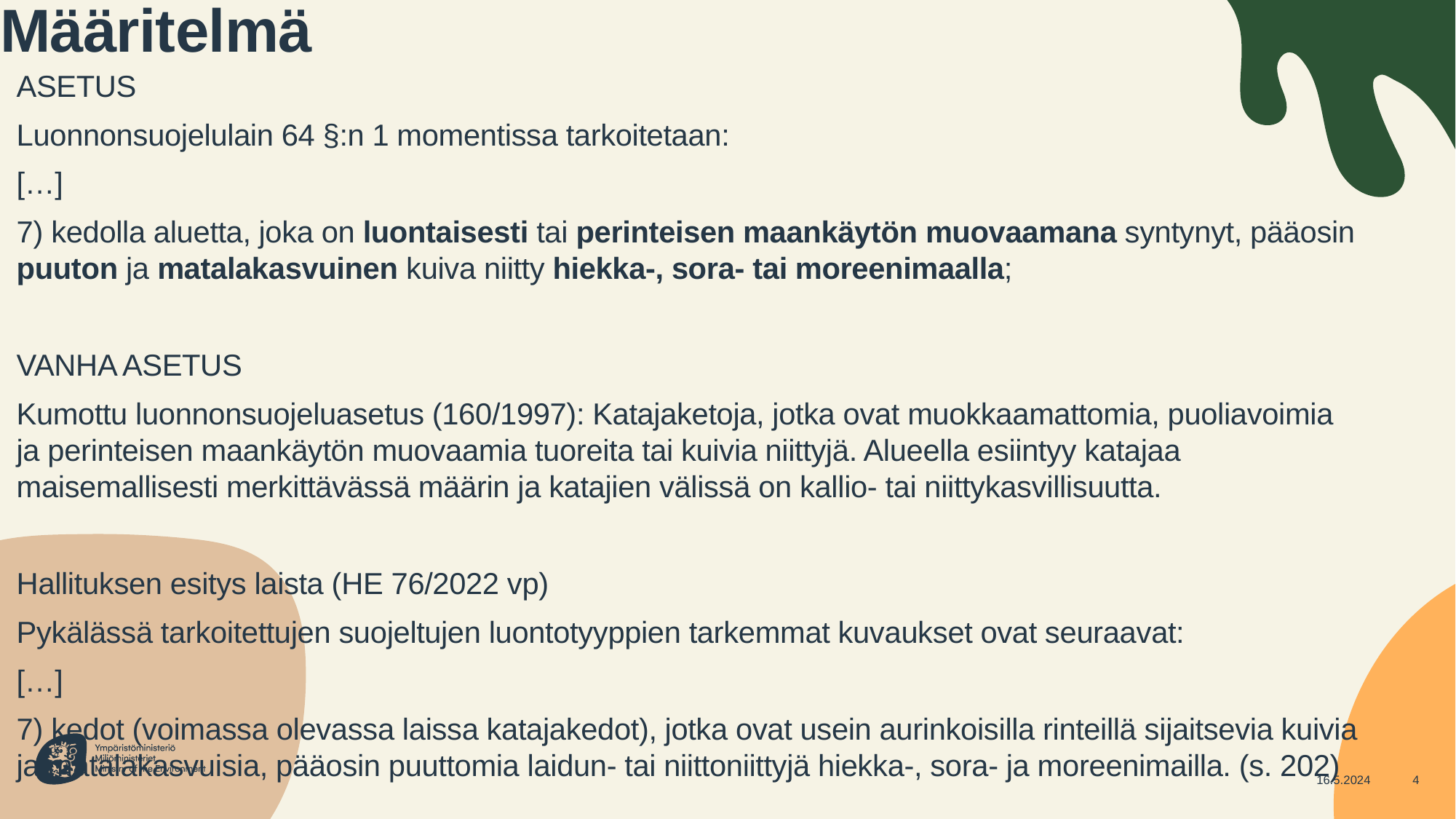

# Määritelmä
ASETUS
Luonnonsuojelulain 64 §:n 1 momentissa tarkoitetaan:
[…]
7) kedolla aluetta, joka on luontaisesti tai perinteisen maankäytön muovaamana syntynyt, pääosin puuton ja matalakasvuinen kuiva niitty hiekka-, sora- tai moreenimaalla;

VANHA ASETUS
Kumottu luonnonsuojeluasetus (160/1997): Katajaketoja, jotka ovat muokkaamattomia, puoliavoimia ja perinteisen maankäytön muovaamia tuoreita tai kuivia niittyjä. Alueella esiintyy katajaa maisemallisesti merkittävässä määrin ja katajien välissä on kallio- tai niittykasvillisuutta.

Hallituksen esitys laista (HE 76/2022 vp)
Pykälässä tarkoitettujen suojeltujen luontotyyppien tarkemmat kuvaukset ovat seuraavat:
[…]
7) kedot (voimassa olevassa laissa katajakedot), jotka ovat usein aurinkoisilla rinteillä sijaitsevia kuivia ja matalakasvuisia, pääosin puuttomia laidun- tai niittoniittyjä hiekka-, sora- ja moreenimailla. (s. 202)

16.5.2024
4